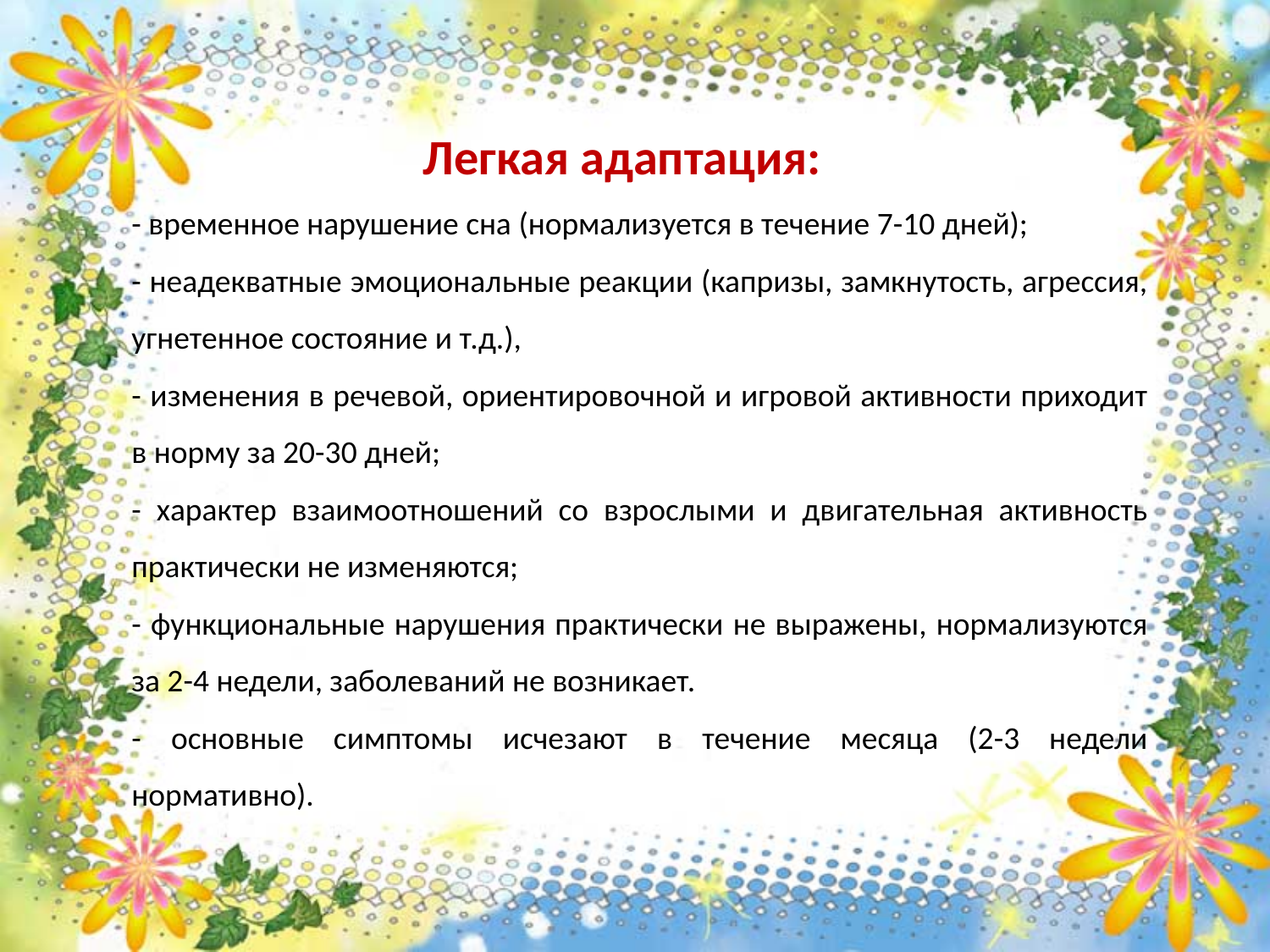

Легкая адаптация:
- временное нарушение сна (нормализуется в течение 7-10 дней);
- неадекватные эмоциональные реакции (капризы, замкнутость, агрессия, угнетенное состояние и т.д.),
- изменения в речевой, ориентировочной и игровой активности приходит в норму за 20-30 дней;
- характер взаимоотношений со взрослыми и двигательная активность практически не изменяются;
- функциональные нарушения практически не выражены, нормализуются за 2-4 недели, заболеваний не возникает.
- основные симптомы исчезают в течение месяца (2-3 недели нормативно).